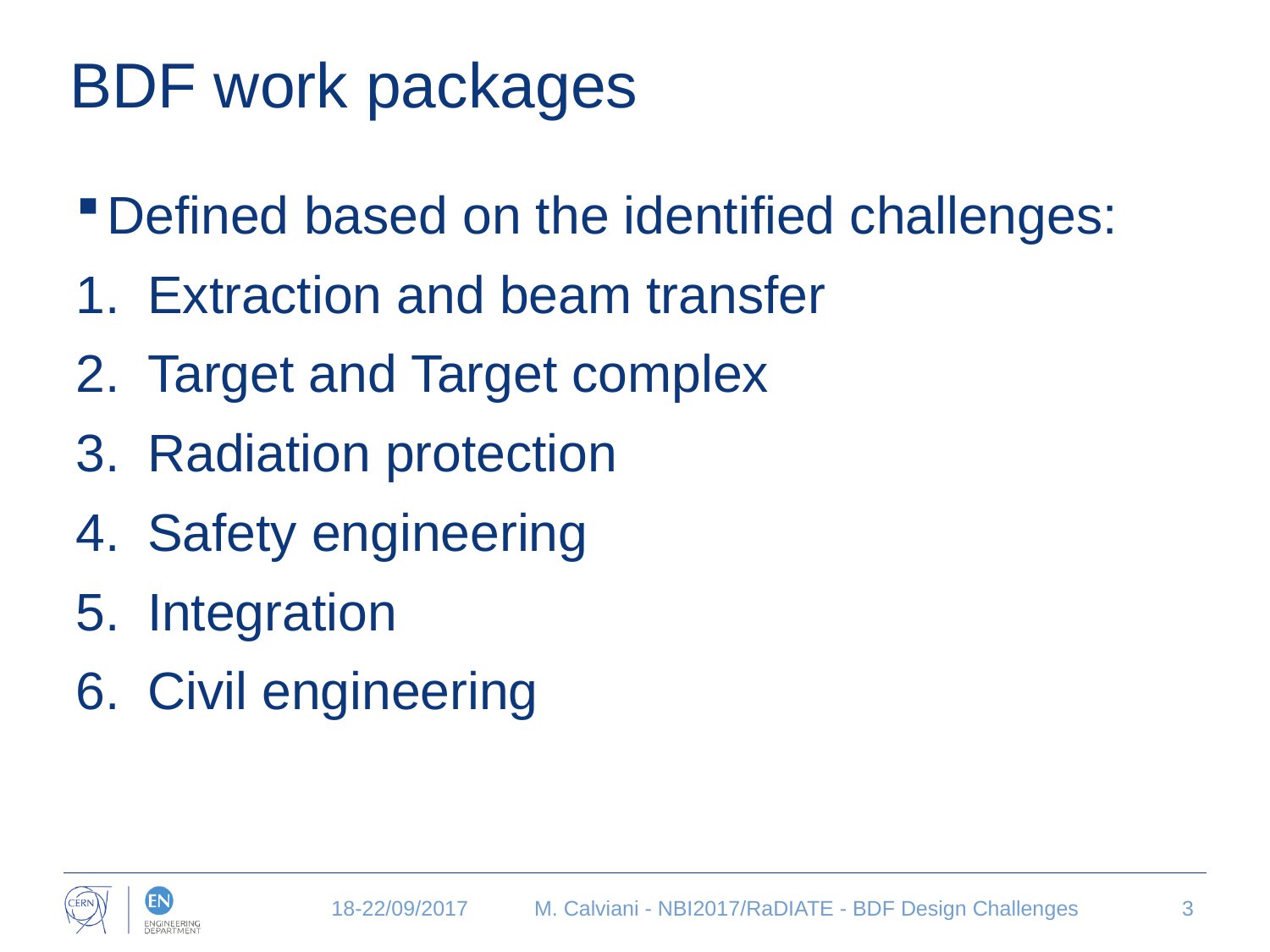

# BDF work packages
Defined based on the identified challenges:
Extraction and beam transfer
Target and Target complex
Radiation protection
Safety engineering
Integration
Civil engineering
18-22/09/2017
M. Calviani - NBI2017/RaDIATE - BDF Design Challenges
3